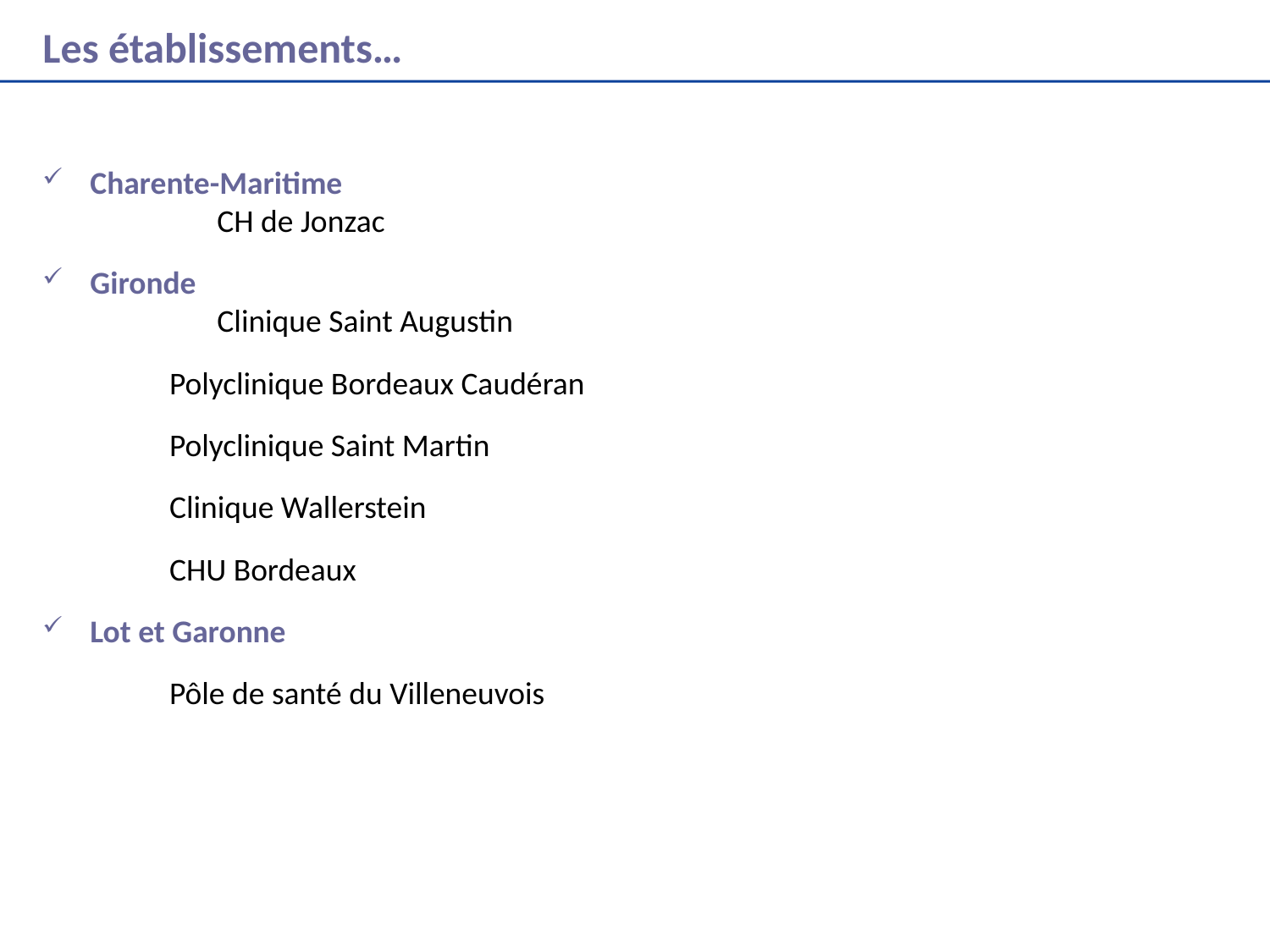

# Les établissements…
Charente-Maritime
	CH de Jonzac
Gironde 
	Clinique Saint Augustin
Polyclinique Bordeaux Caudéran
Polyclinique Saint Martin
Clinique Wallerstein
CHU Bordeaux
Lot et Garonne
	Pôle de santé du Villeneuvois